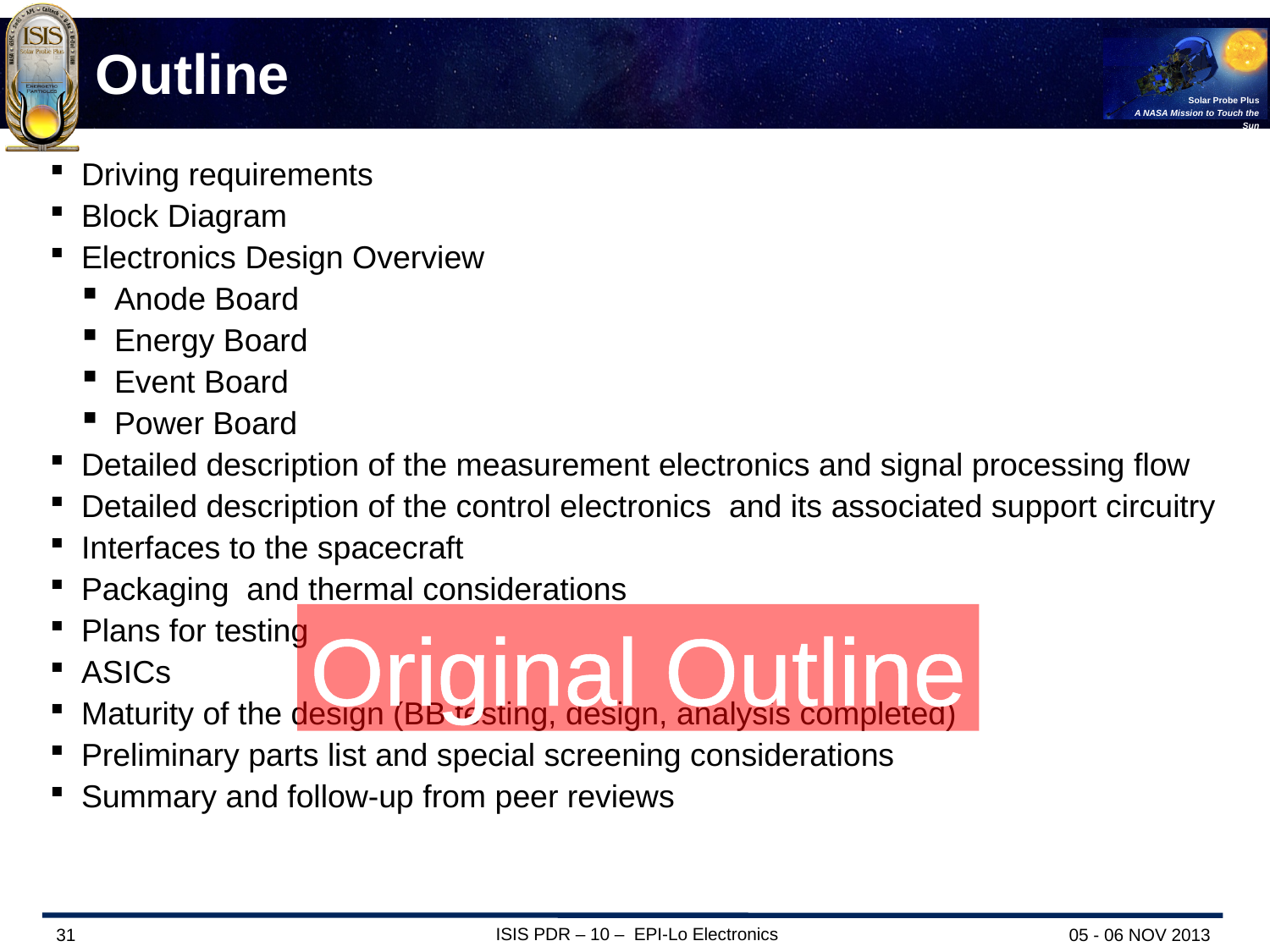

# Outline
Driving requirements
Block Diagram
Electronics Design Overview
Anode Board
Energy Board
Event Board
Power Board
Detailed description of the measurement electronics and signal processing flow
Detailed description of the control electronics  and its associated support circuitry
Interfaces to the spacecraft
Packaging  and thermal considerations
Plans for testing
ASICs
Maturity of the design (BB testing, design, analysis completed)
Preliminary parts list and special screening considerations
Summary and follow-up from peer reviews

Original Outline